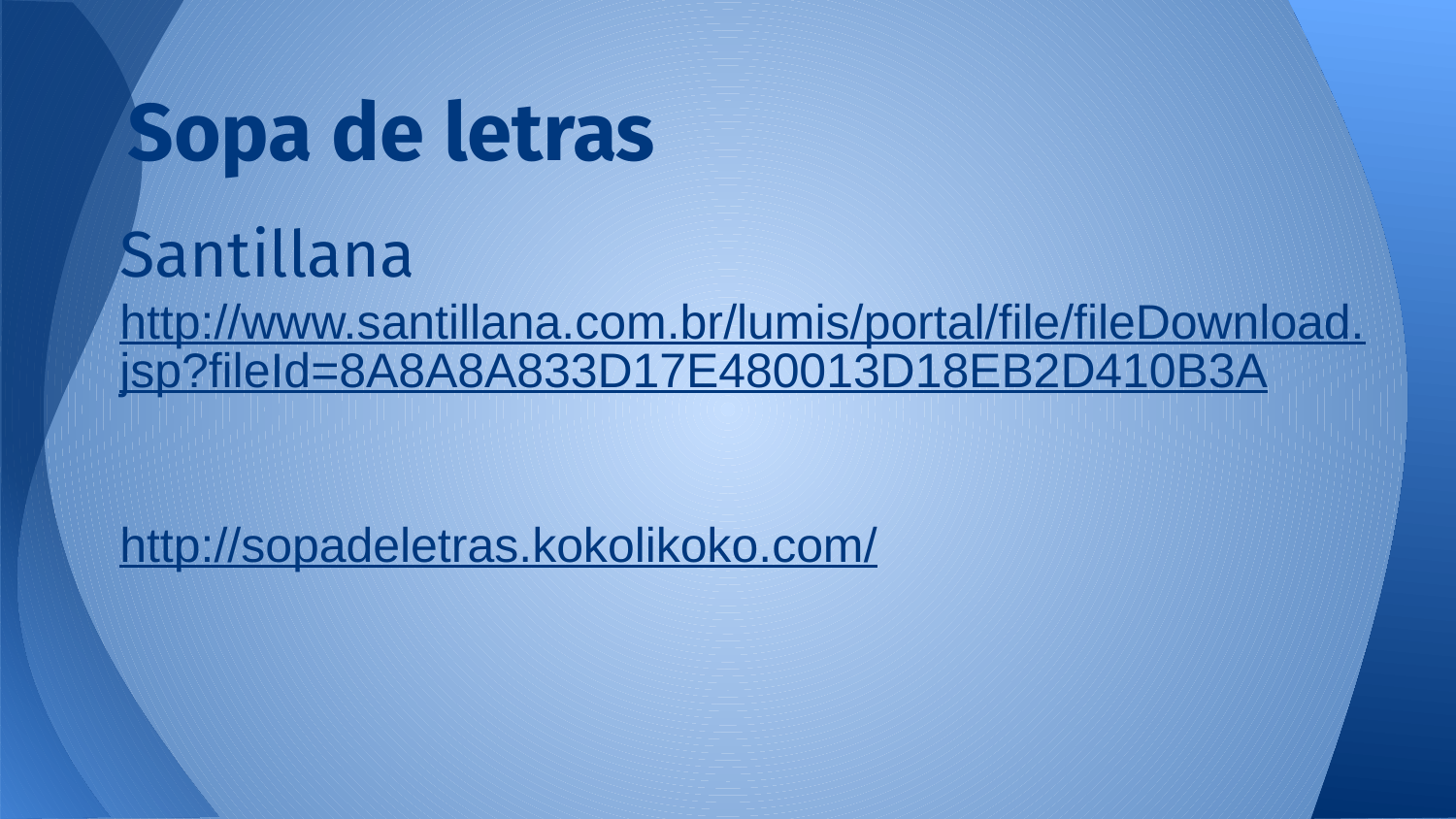

# Sopa de letras
Santillana
http://www.santillana.com.br/lumis/portal/file/fileDownload.jsp?fileId=8A8A8A833D17E480013D18EB2D410B3A

http://sopadeletras.kokolikoko.com/